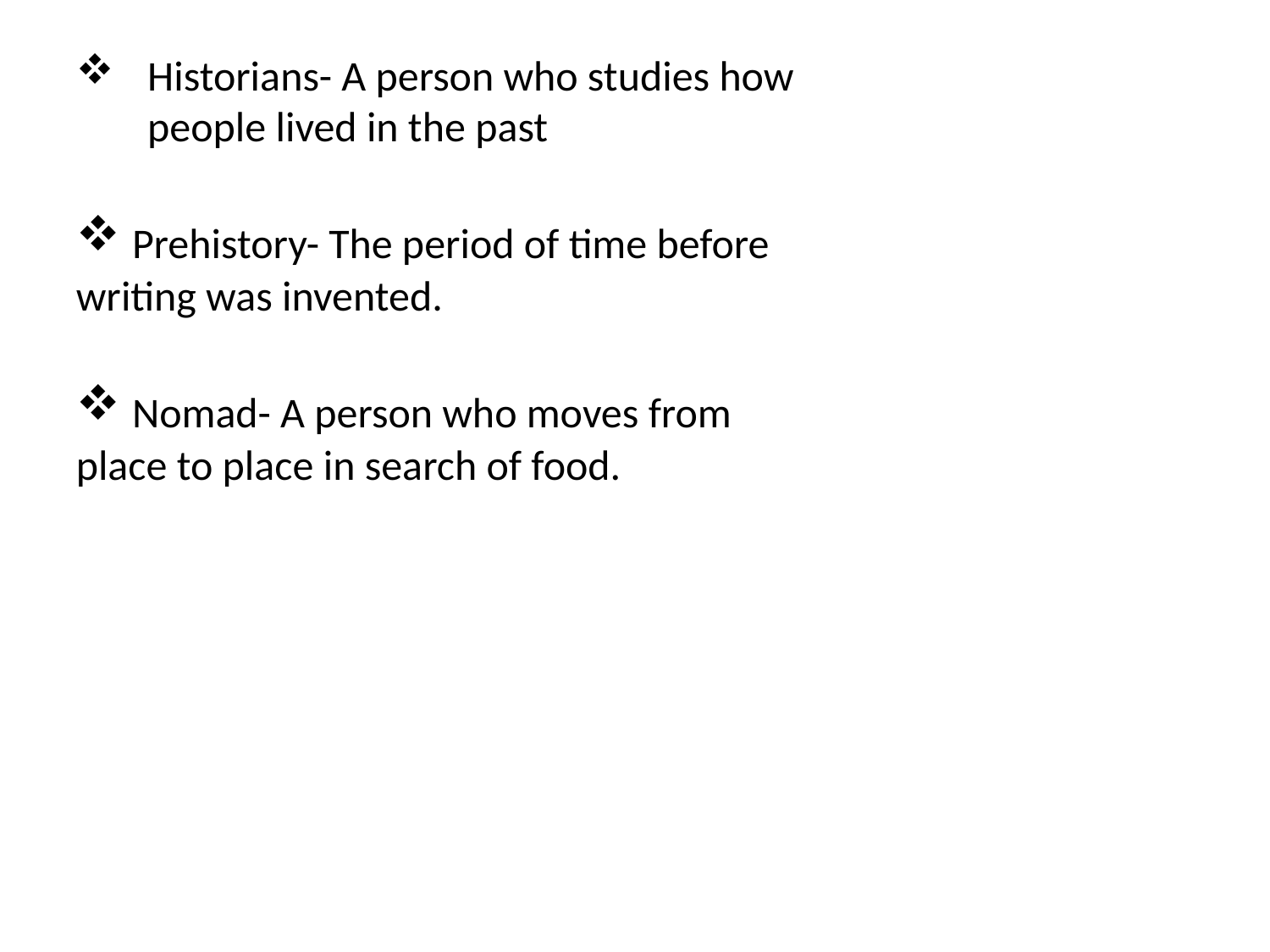

Historians- A person who studies how people lived in the past

 Prehistory- The period of time before writing was invented.

 Nomad- A person who moves from place to place in search of food.